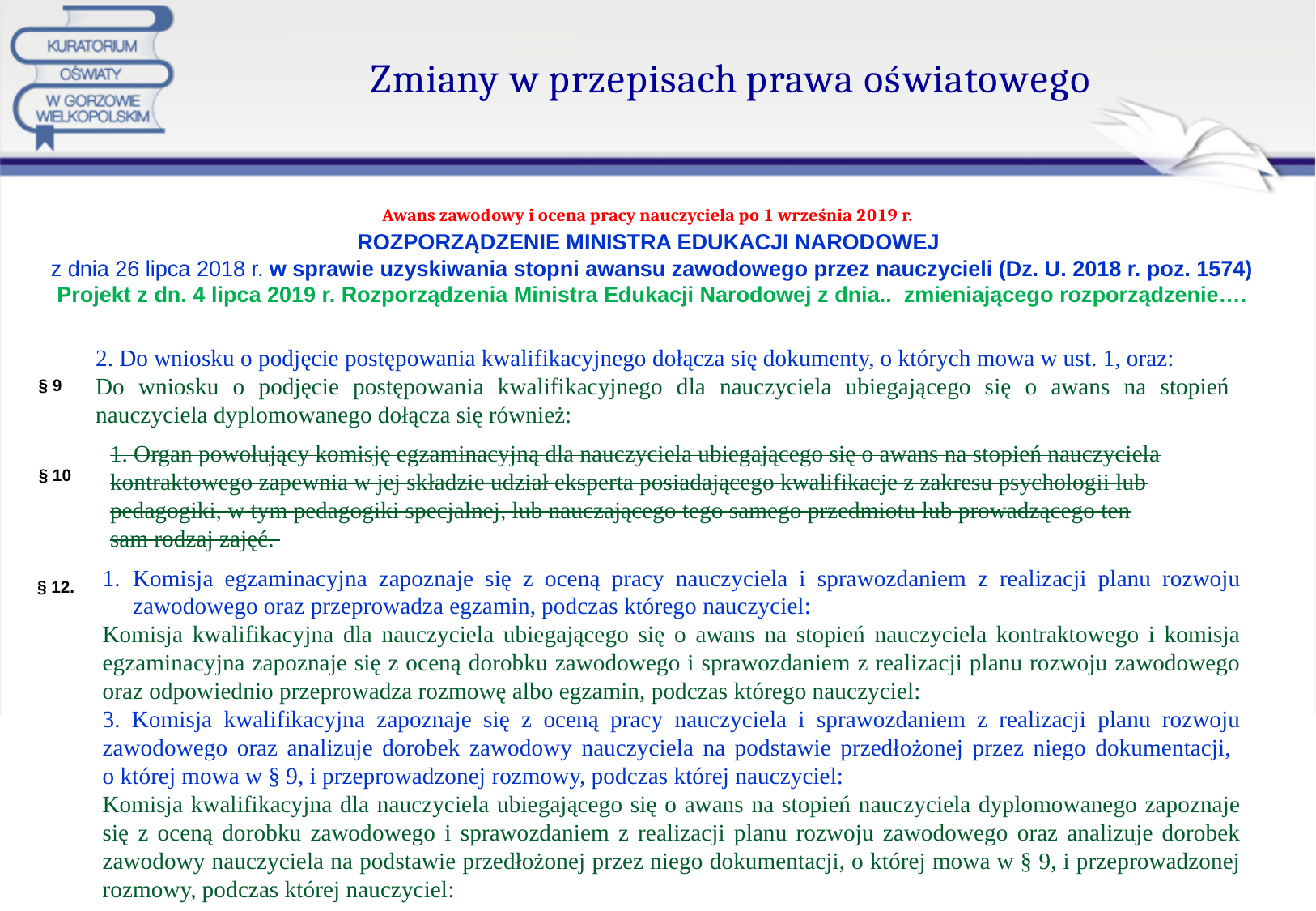

Zmiany w przepisach prawa oświatowego
# Awans zawodowy i ocena pracy nauczyciela po 1 września 2019 r.
ROZPORZĄDZENIE MINISTRA EDUKACJI NARODOWEJ
z dnia 26 lipca 2018 r. w sprawie uzyskiwania stopni awansu zawodowego przez nauczycieli (Dz. U. 2018 r. poz. 1574)
Projekt z dn. 4 lipca 2019 r. Rozporządzenia Ministra Edukacji Narodowej z dnia..  zmieniającego rozporządzenie….
2. Do wniosku o podjęcie postępowania kwalifikacyjnego dołącza się dokumenty, o których mowa w ust. 1, oraz:
Do wniosku o podjęcie postępowania kwalifikacyjnego dla nauczyciela ubiegającego się o awans na stopień nauczyciela dyplomowanego dołącza się również:
§ 9
1. Organ powołujący komisję egzaminacyjną dla nauczyciela ubiegającego się o awans na stopień nauczyciela kontraktowego zapewnia w jej składzie udział eksperta posiadającego kwalifikacje z zakresu psychologii lub pedagogiki, w tym pedagogiki specjalnej, lub nauczającego tego samego przedmiotu lub prowadzącego ten sam rodzaj zajęć.
§ 10
Komisja egzaminacyjna zapoznaje się z oceną pracy nauczyciela i sprawozdaniem z realizacji planu rozwoju zawodowego oraz przeprowadza egzamin, podczas którego nauczyciel:
Komisja kwalifikacyjna dla nauczyciela ubiegającego się o awans na stopień nauczyciela kontraktowego i komisja egzaminacyjna zapoznaje się z oceną dorobku zawodowego i sprawozdaniem z realizacji planu rozwoju zawodowego oraz odpowiednio przeprowadza rozmowę albo egzamin, podczas którego nauczyciel:
3. Komisja kwalifikacyjna zapoznaje się z oceną pracy nauczyciela i sprawozdaniem z realizacji planu rozwoju zawodowego oraz analizuje dorobek zawodowy nauczyciela na podstawie przedłożonej przez niego dokumentacji,
o której mowa w § 9, i przeprowadzonej rozmowy, podczas której nauczyciel:
Komisja kwalifikacyjna dla nauczyciela ubiegającego się o awans na stopień nauczyciela dyplomowanego zapoznaje się z oceną dorobku zawodowego i sprawozdaniem z realizacji planu rozwoju zawodowego oraz analizuje dorobek zawodowy nauczyciela na podstawie przedłożonej przez niego dokumentacji, o której mowa w § 9, i przeprowadzonej rozmowy, podczas której nauczyciel:
§ 12.